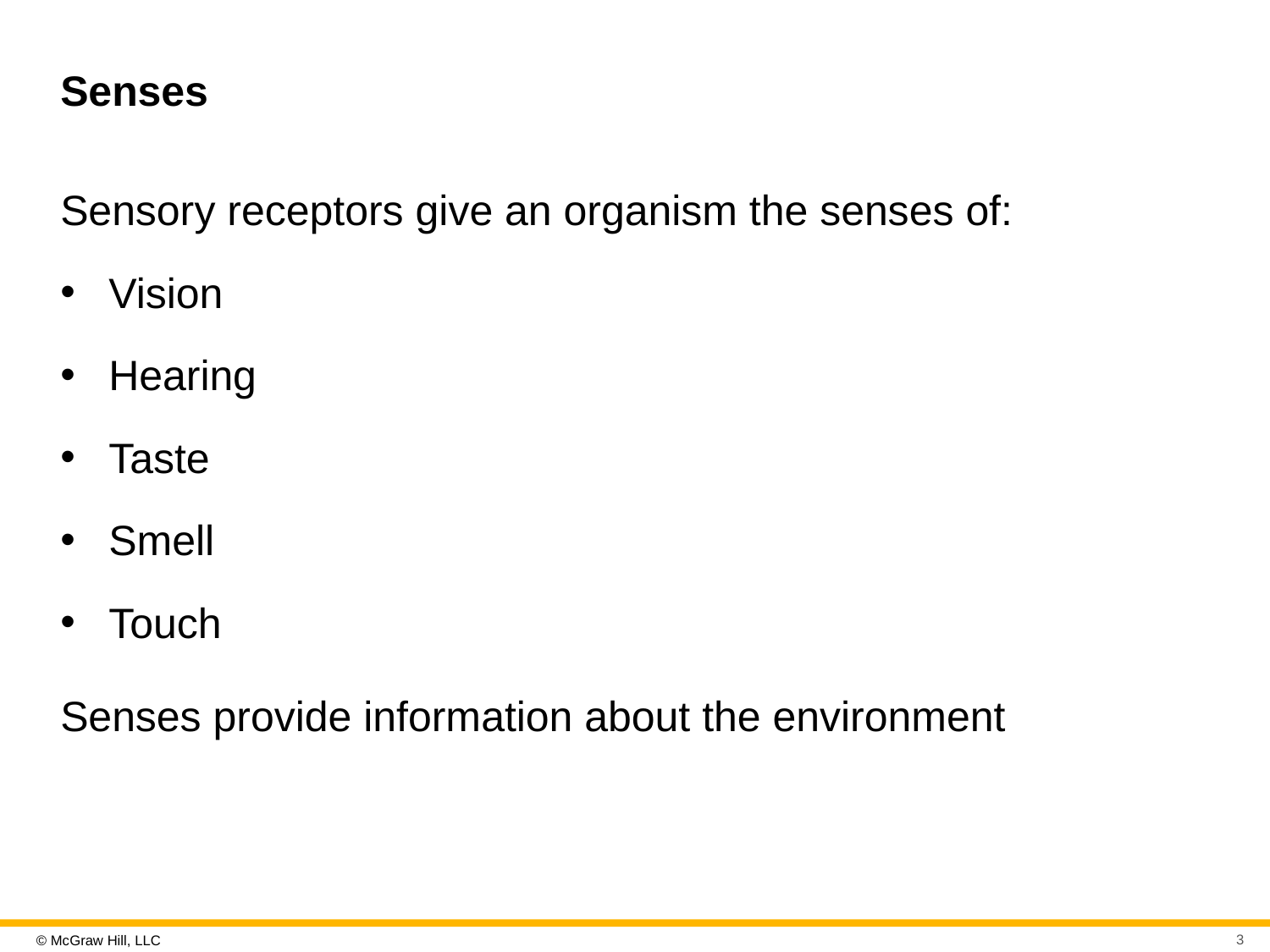

# Senses
Sensory receptors give an organism the senses of:
Vision
Hearing
Taste
Smell
Touch
Senses provide information about the environment
3